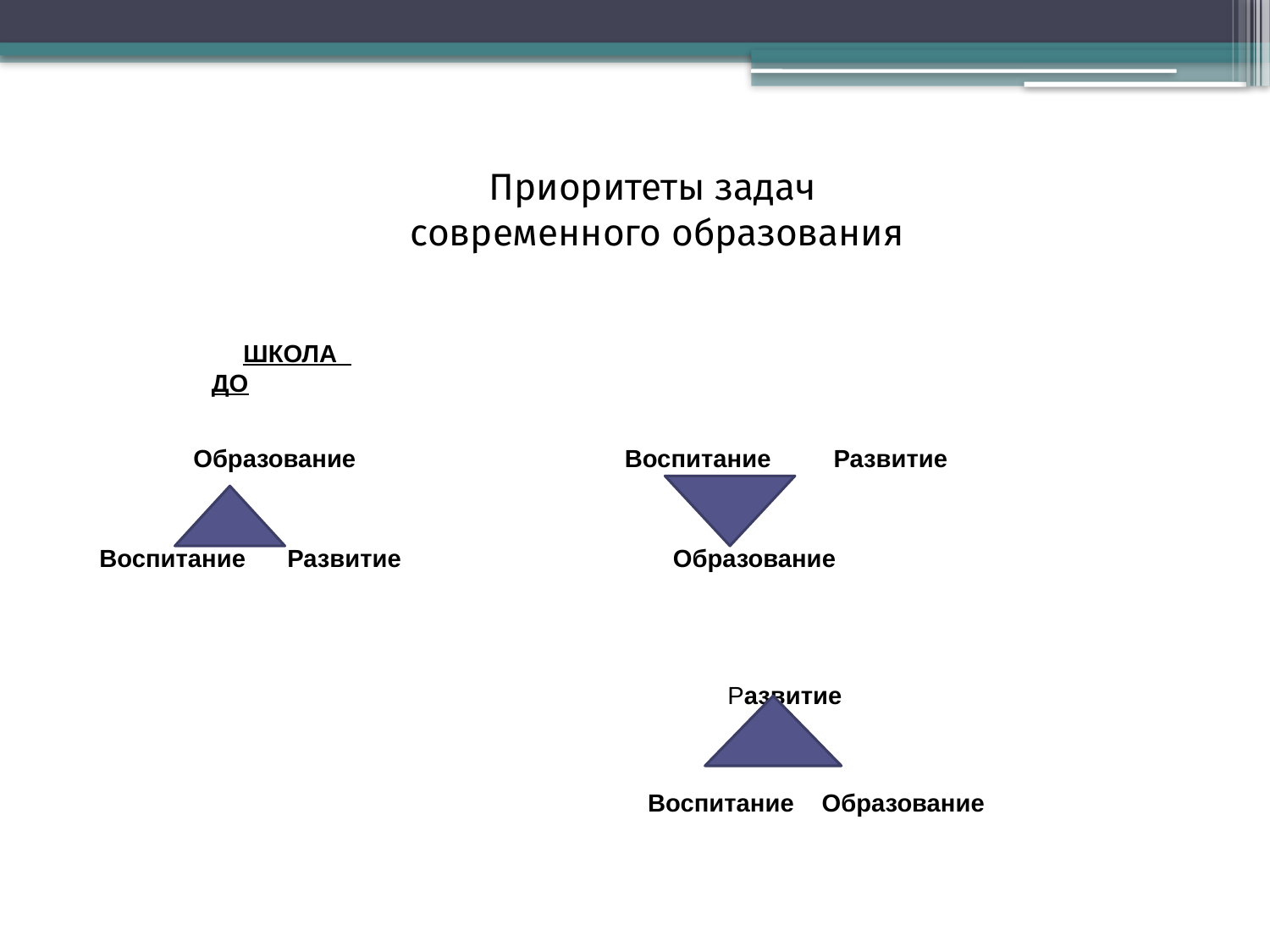

# Приоритеты задач современного образования
ШКОЛА                                                              ДО

  Образование	                                Воспитание         Развитие

Воспитание      Развитие                                       Образование

	                                                                              Развитие

                                                                                   Воспитание    Образование